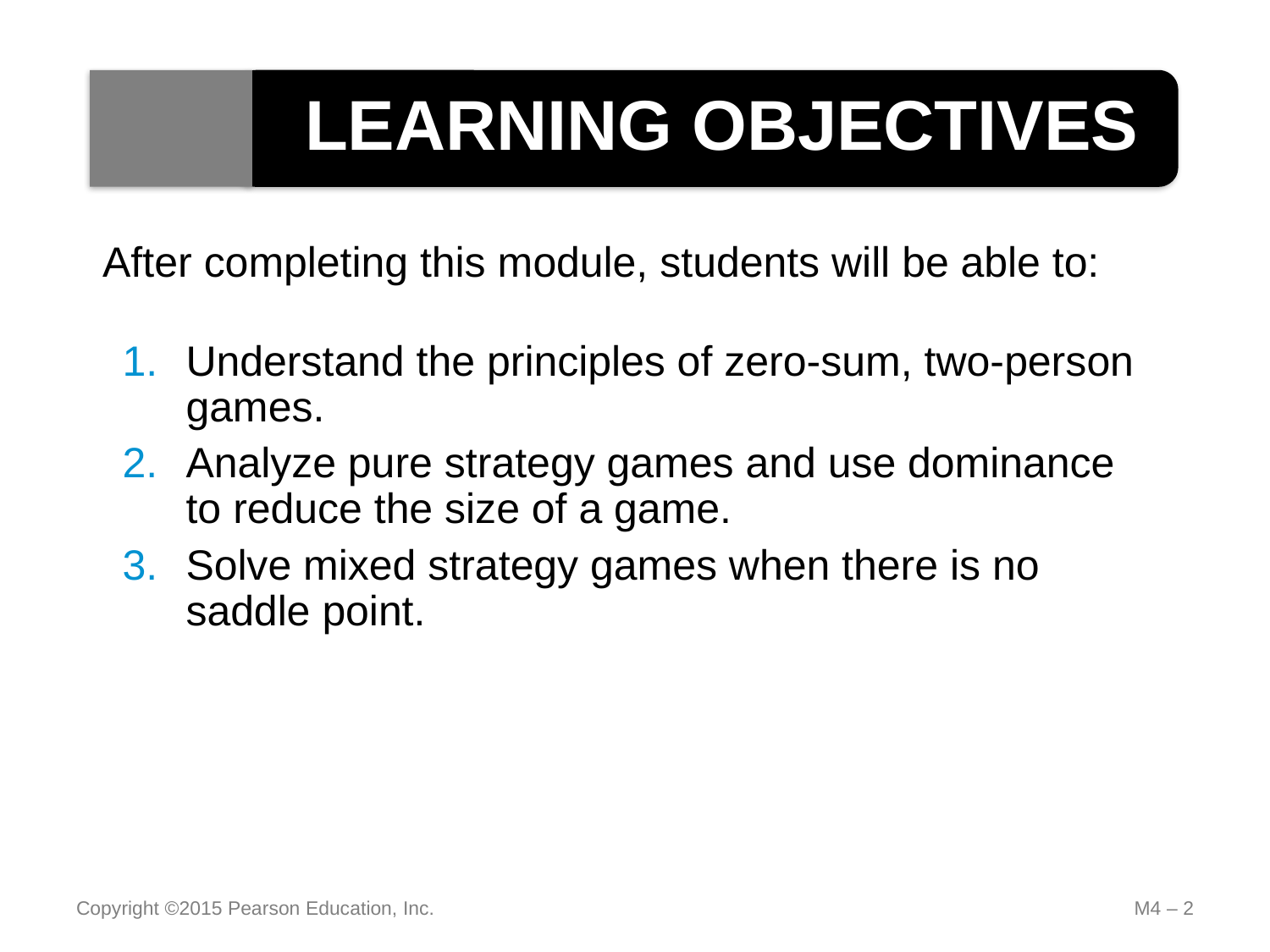

LEARNING OBJECTIVES
After completing this module, students will be able to:
Understand the principles of zero-sum, two-person games.
Analyze pure strategy games and use dominance to reduce the size of a game.
Solve mixed strategy games when there is no saddle point.
Copyright ©2015 Pearson Education, Inc.
M4 – 2